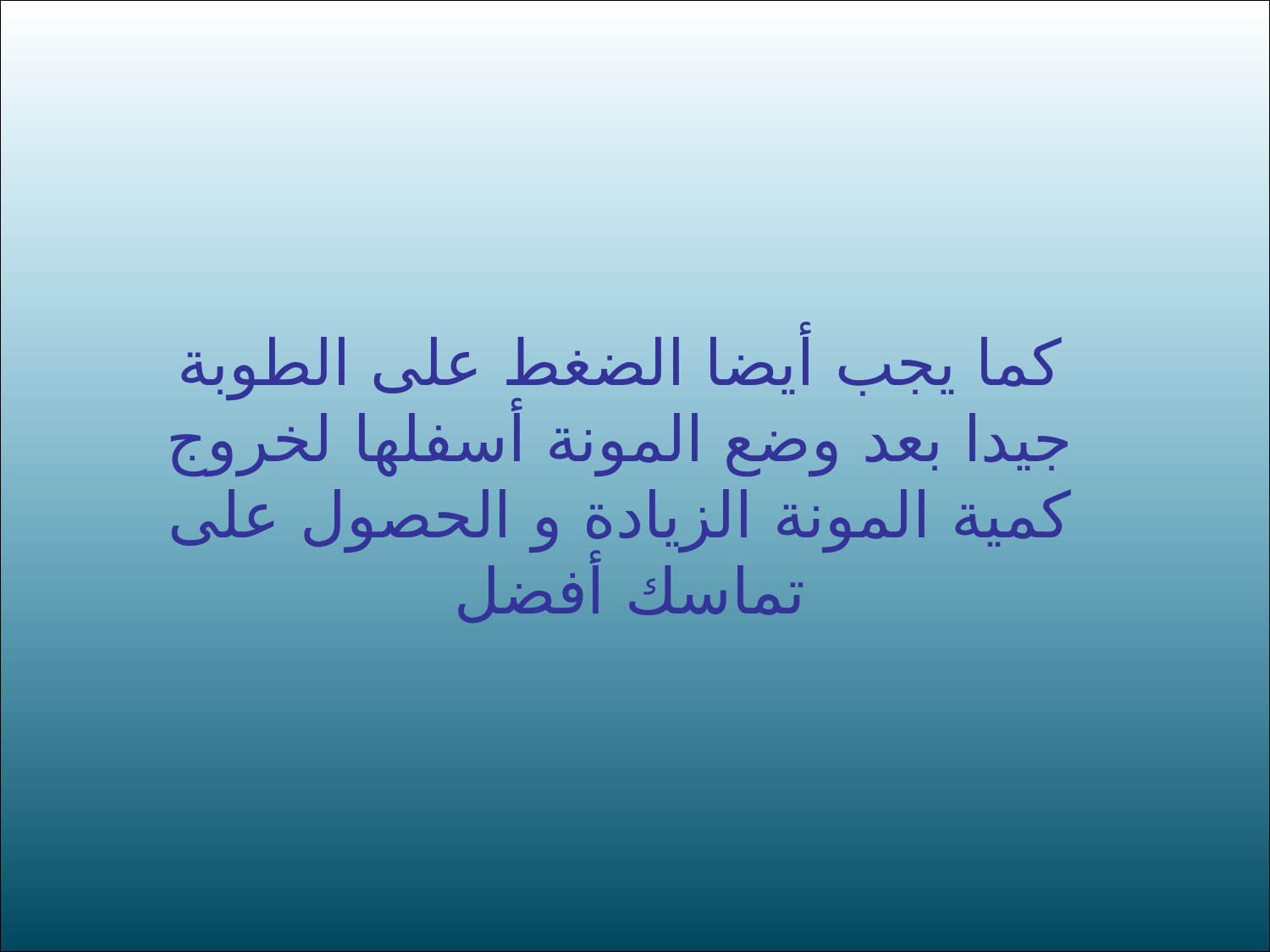

كما يجب أيضا الضغط على الطوبة جيدا بعد وضع المونة أسفلها لخروج كمية المونة الزيادة و الحصول على تماسك أفضل